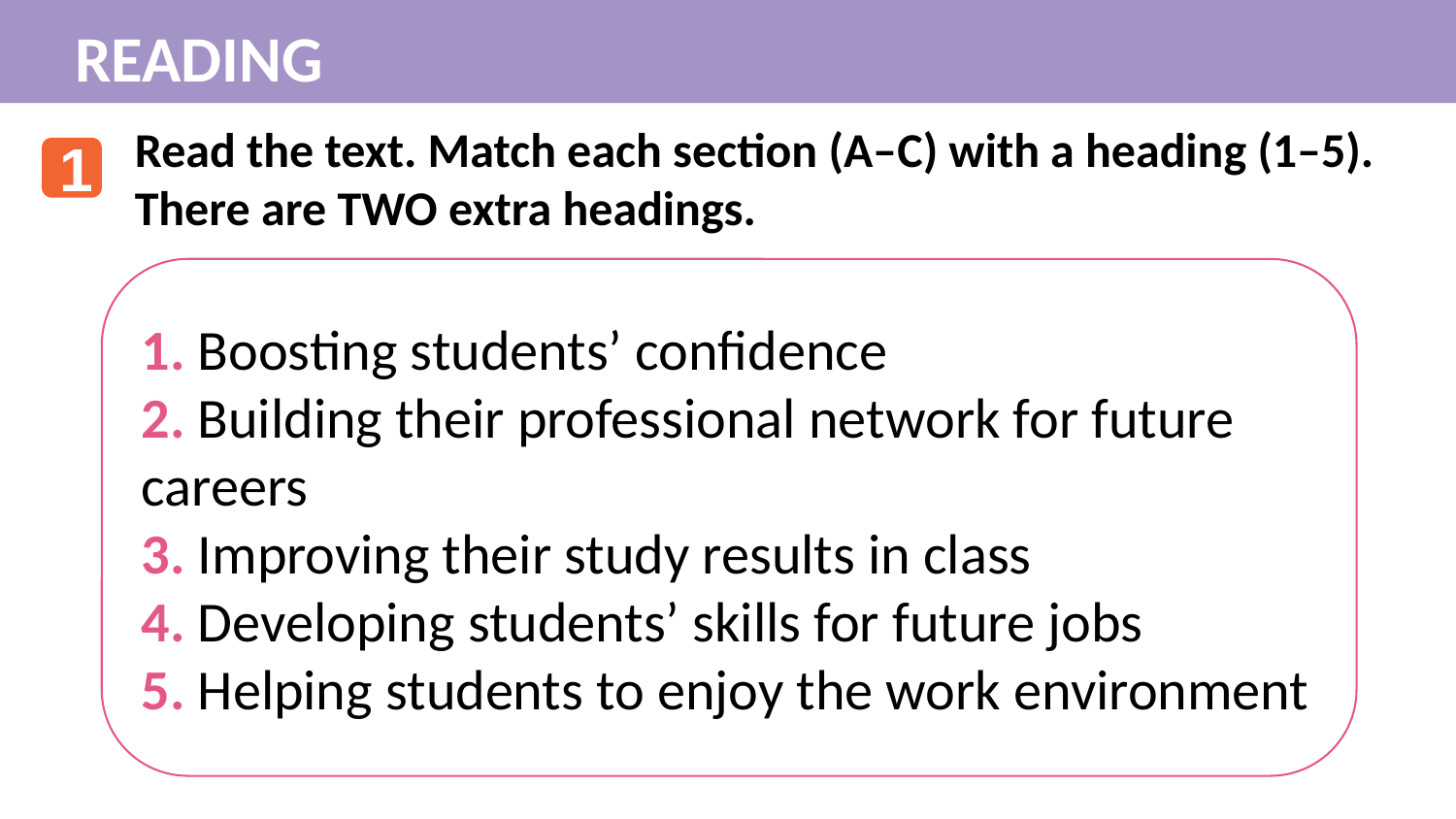

READING
Read the text. Match each section (A–C) with a heading (1–5). There are TWO extra headings.
1

1. Boosting students’ confidence
2. Building their professional network for future careers
3. Improving their study results in class
4. Developing students’ skills for future jobs
5. Helping students to enjoy the work environment